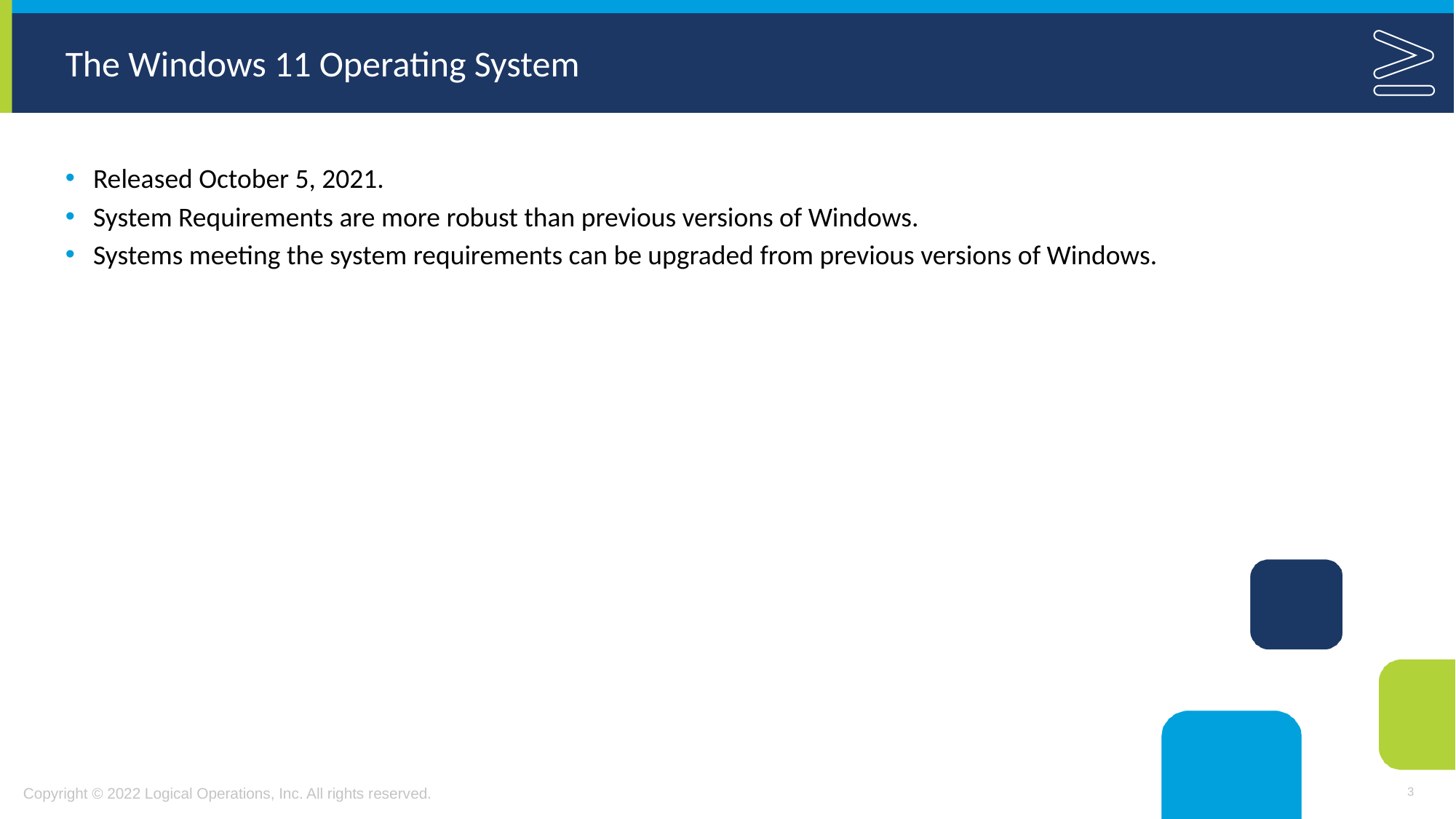

# The Windows 11 Operating System
Released October 5, 2021.
System Requirements are more robust than previous versions of Windows.
Systems meeting the system requirements can be upgraded from previous versions of Windows.
3